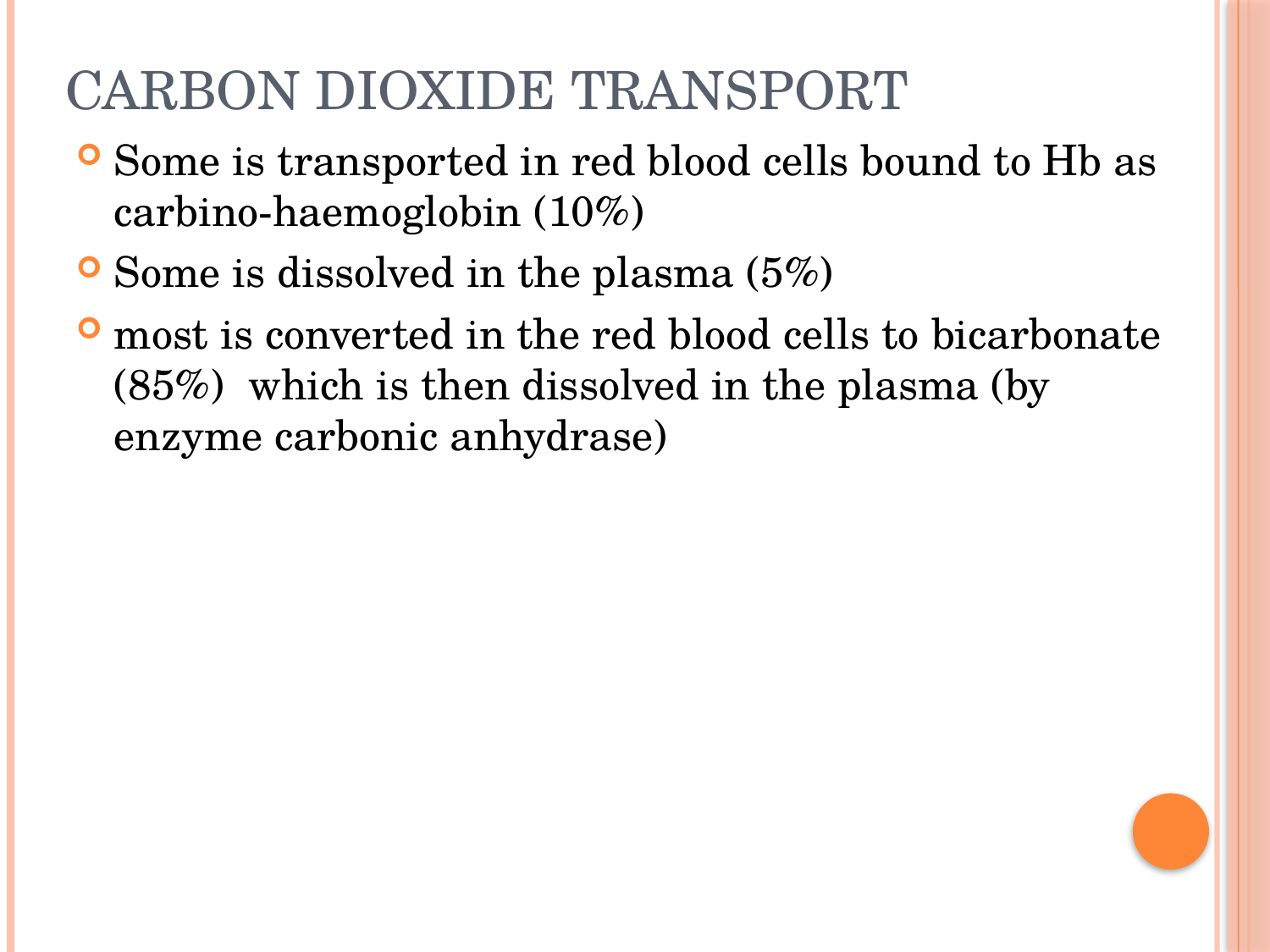

# carbon dioxide transport
Some is transported in red blood cells bound to Hb as carbino-haemoglobin (10%)
Some is dissolved in the plasma (5%)
most is converted in the red blood cells to bicarbonate (85%)  which is then dissolved in the plasma (by enzyme carbonic anhydrase)